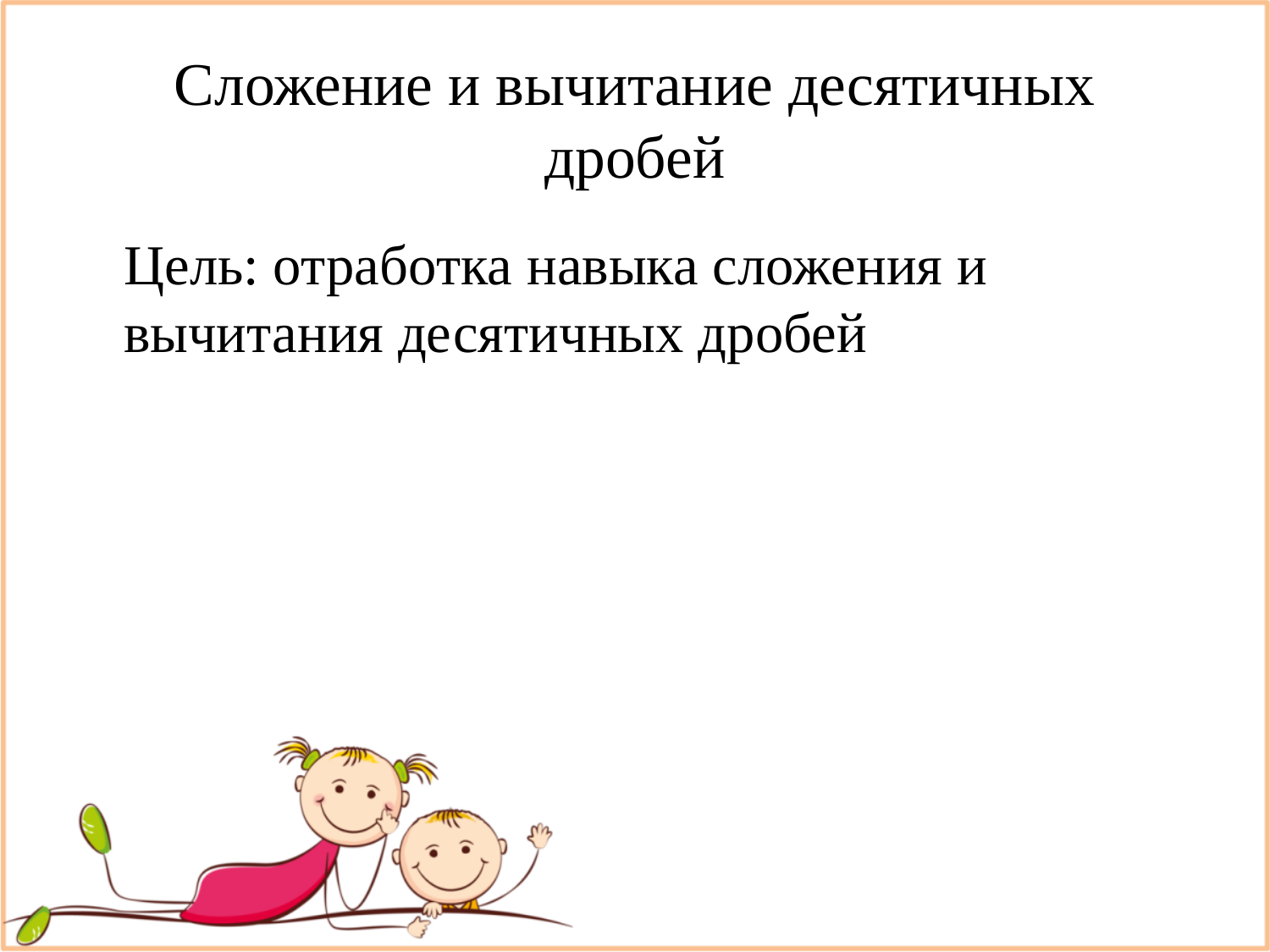

# Сложение и вычитание десятичных дробей
Цель: отработка навыка сложения и вычитания десятичных дробей